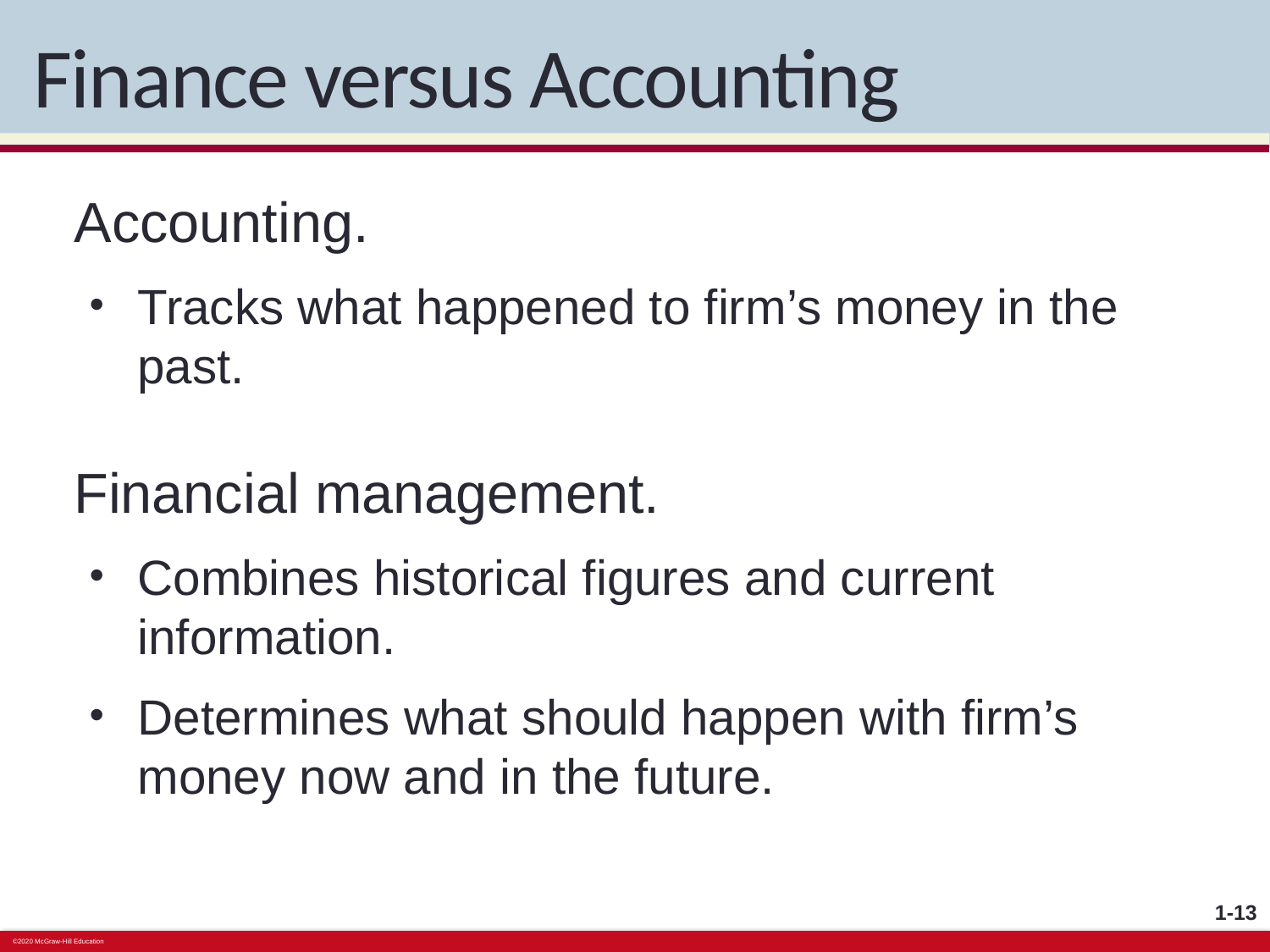

# Finance versus Accounting
Accounting.
Tracks what happened to firm’s money in the past.
Financial management.
Combines historical figures and current information.
Determines what should happen with firm’s money now and in the future.